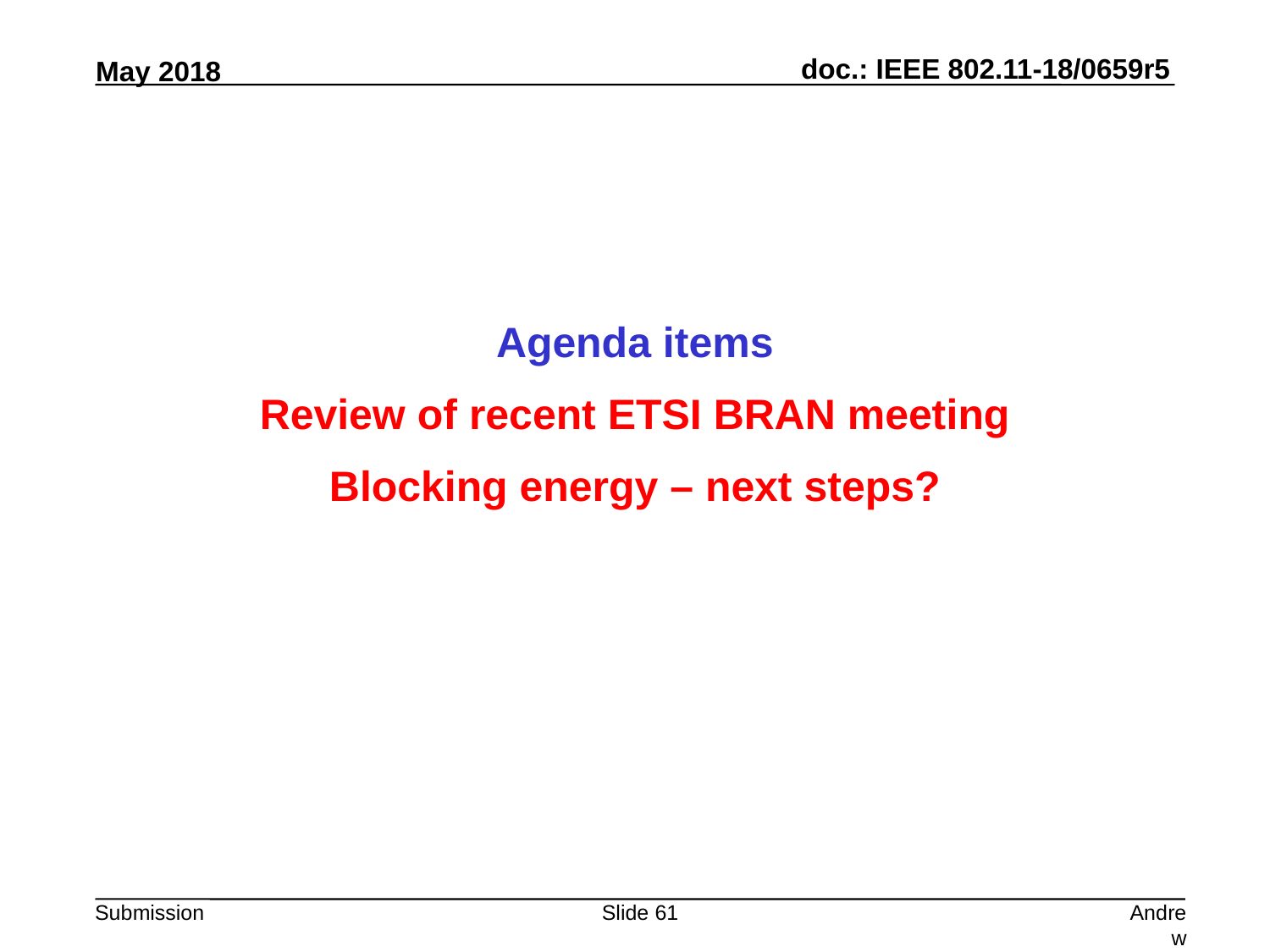

Agenda items
Review of recent ETSI BRAN meeting
Blocking energy – next steps?
Slide 61
Andrew Myles, Cisco